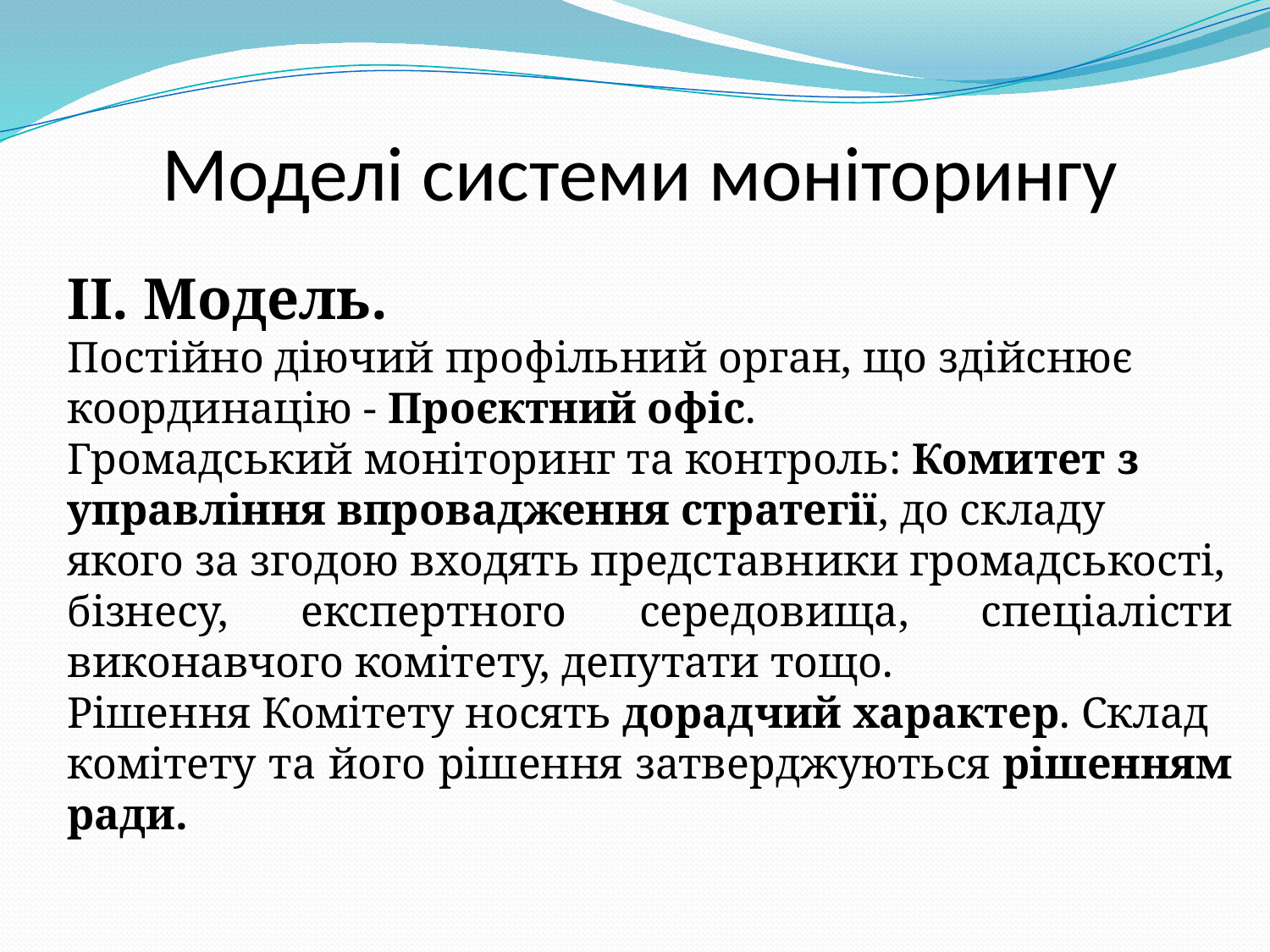

# Моделі системи моніторингу

ІІ. Модель.
Постійно діючий профільний орган, що здійснює
координацію - Проєктний офіс.
Громадський моніторинг та контроль: Комитет з
управління впровадження стратегії, до складу
якого за згодою входять представники громадськості,
бізнесу, експертного середовища, спеціалісти виконавчого комітету, депутати тощо.
Рішення Комітету носять дорадчий характер. Склад
комітету та його рішення затверджуються рішенням ради.